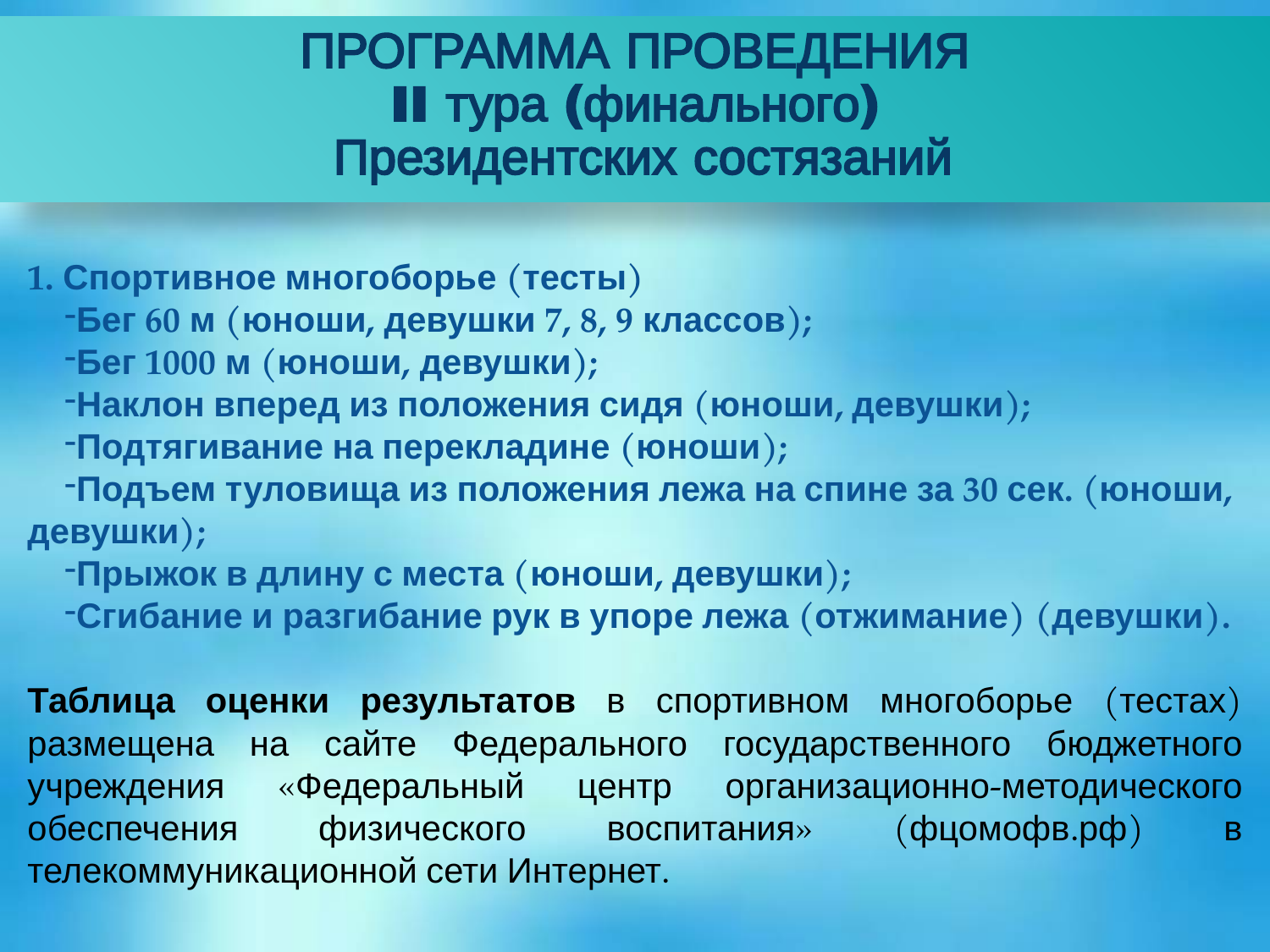

ПРОГРАММА ПРОВЕДЕНИЯ
II тура (финального)
 Президентских состязаний

1. Спортивное многоборье (тесты)
Бег 60 м (юноши, девушки 7, 8, 9 классов);
Бег 1000 м (юноши, девушки);
Наклон вперед из положения сидя (юноши, девушки);
Подтягивание на перекладине (юноши);
Подъем туловища из положения лежа на спине за 30 сек. (юноши, девушки);
Прыжок в длину с места (юноши, девушки);
Сгибание и разгибание рук в упоре лежа (отжимание) (девушки).

Таблица оценки результатов в спортивном многоборье (тестах) размещена на сайте Федерального государственного бюджетного учреждения «Федеральный центр организационно-методического обеспечения физического воспитания» (фцомофв.рф) в телекоммуникационной сети Интернет.